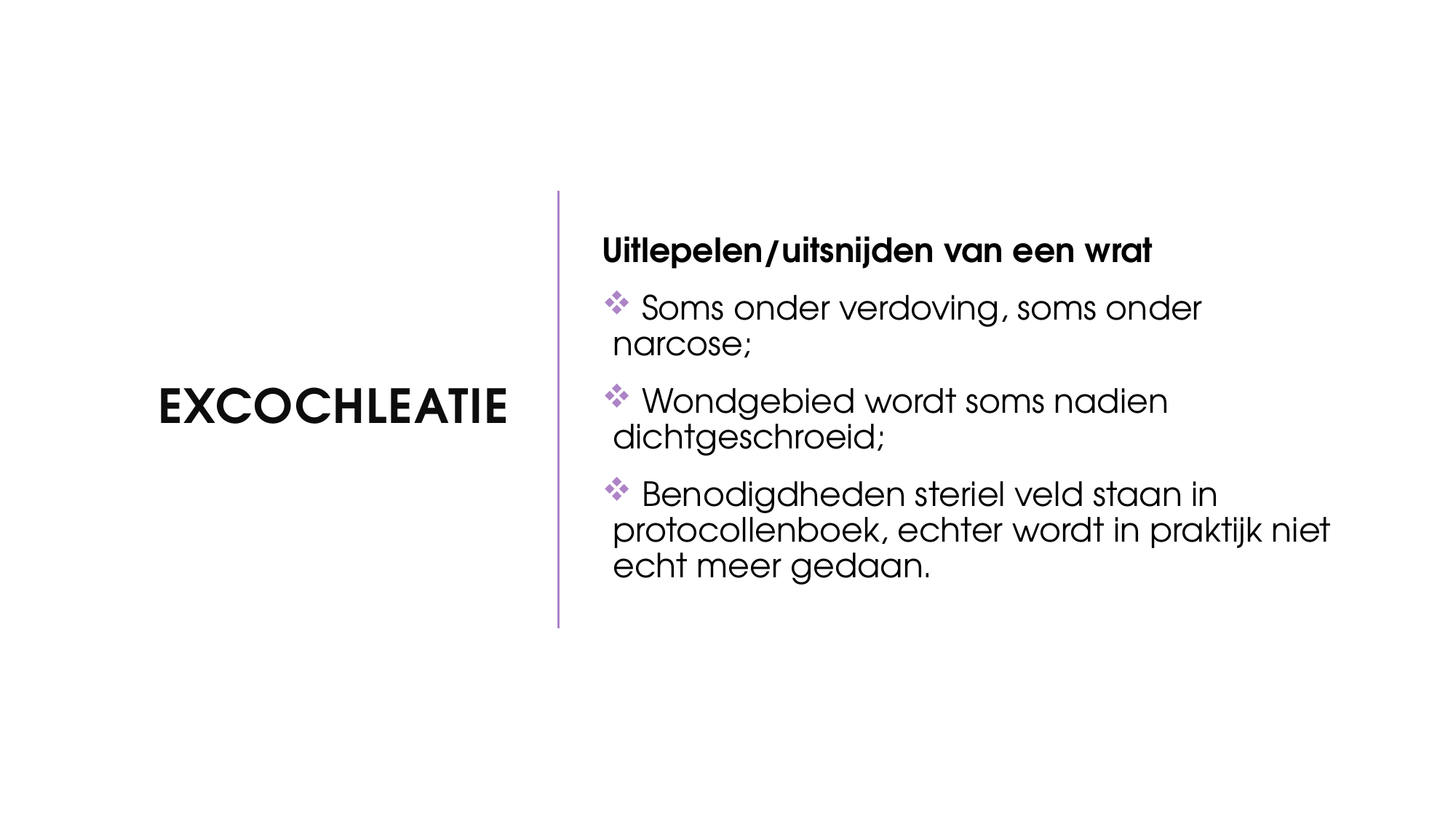

# Excochleatie
Uitlepelen/uitsnijden van een wrat
 Soms onder verdoving, soms onder narcose;
 Wondgebied wordt soms nadien dichtgeschroeid;
 Benodigdheden steriel veld staan in protocollenboek, echter wordt in praktijk niet echt meer gedaan.